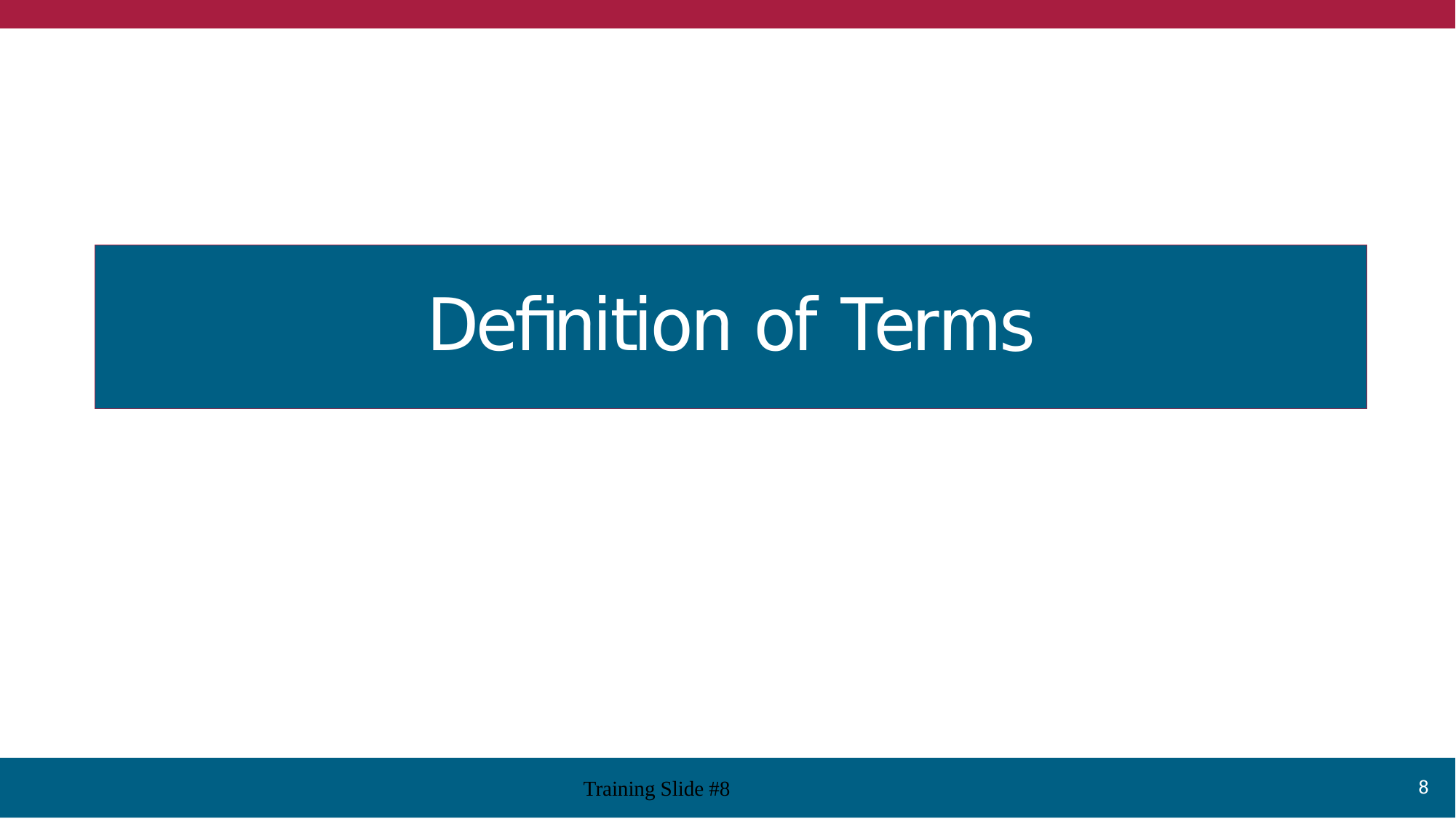

# Definition of Terms
8
Training Slide #8